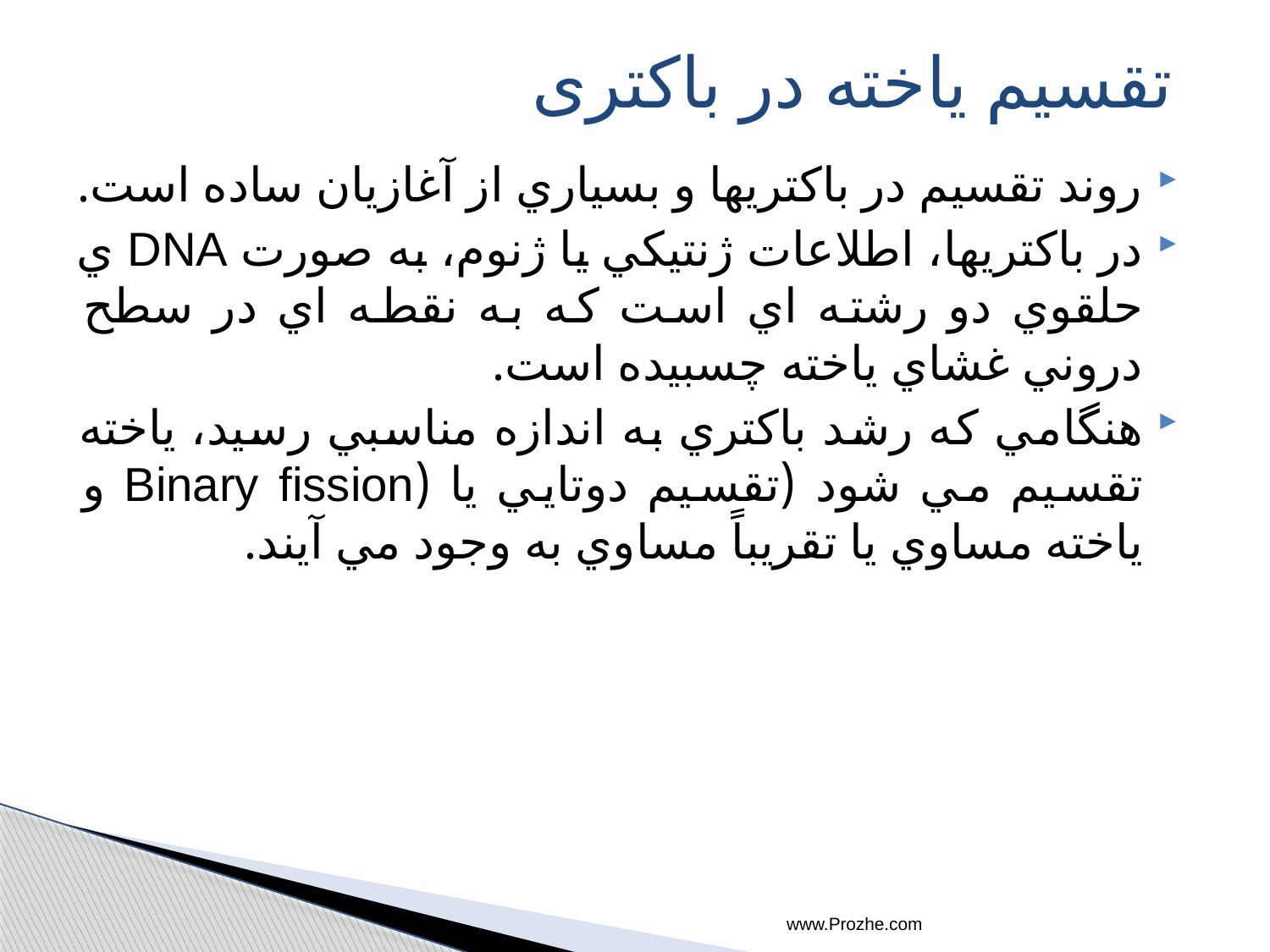

# تقسیم یاخته در باکتری
روند تقسيم در باكتريها و بسياري از آغازيان ساده است.
در باكتريها، اطلاعات ژنتيكي يا ژنوم، به صورت DNA ي حلقوي دو رشته اي است كه به نقطه اي در سطح دروني غشاي ياخته چسبيده است.
هنگامي كه رشد باكتري به اندازه ‌مناسبي رسيد، ياخته تقسيم مي شود (تقسيم دوتايي یا (Binary fission و ياخته مساوي يا تقريباً مساوي به وجود مي آيند.

www.Prozhe.com